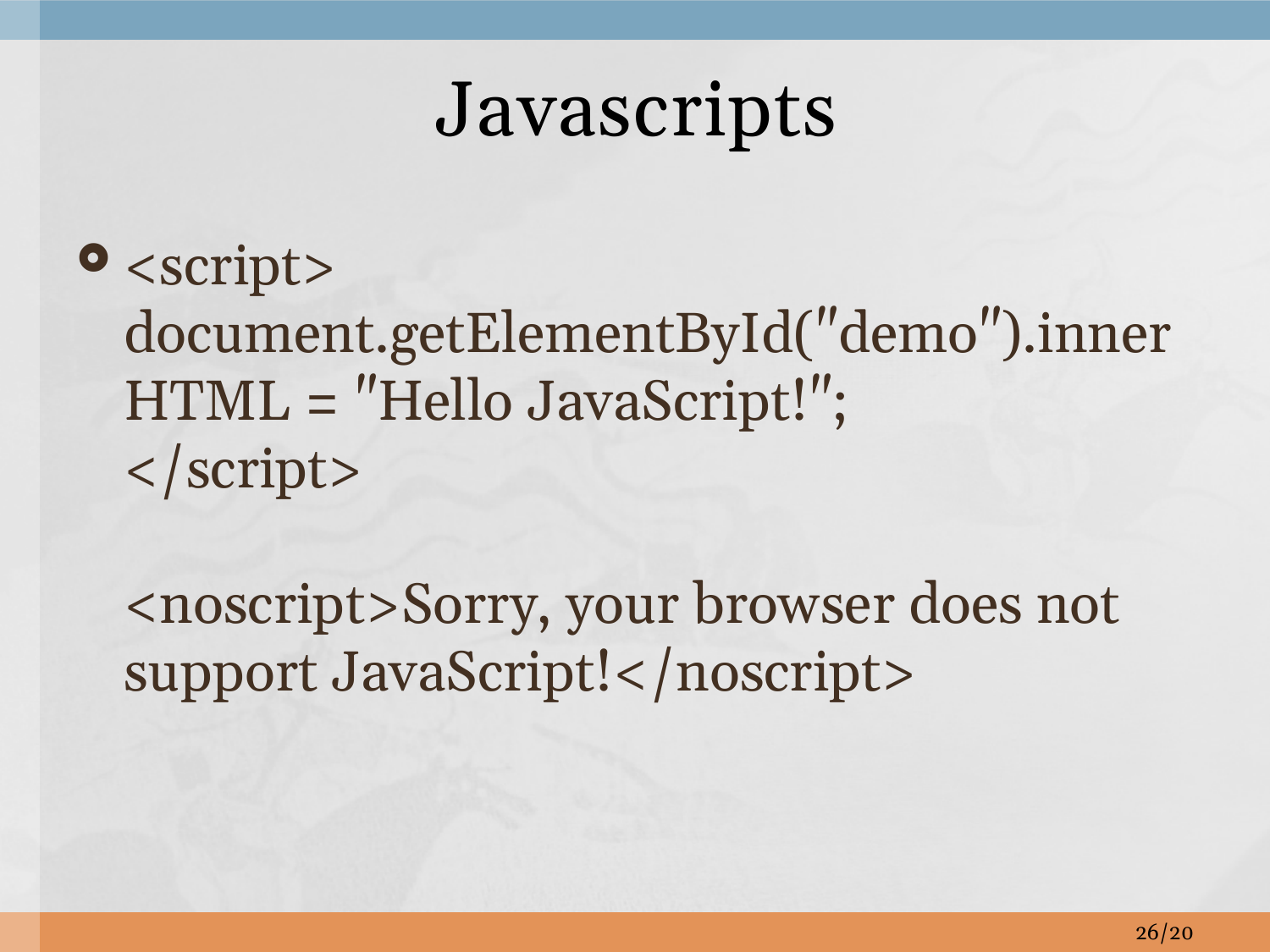

# Javascripts
<script>
document.getElementById("demo").innerHTML = "Hello JavaScript!";
</script>
<noscript>Sorry, your browser does not support JavaScript!</noscript>
26/20